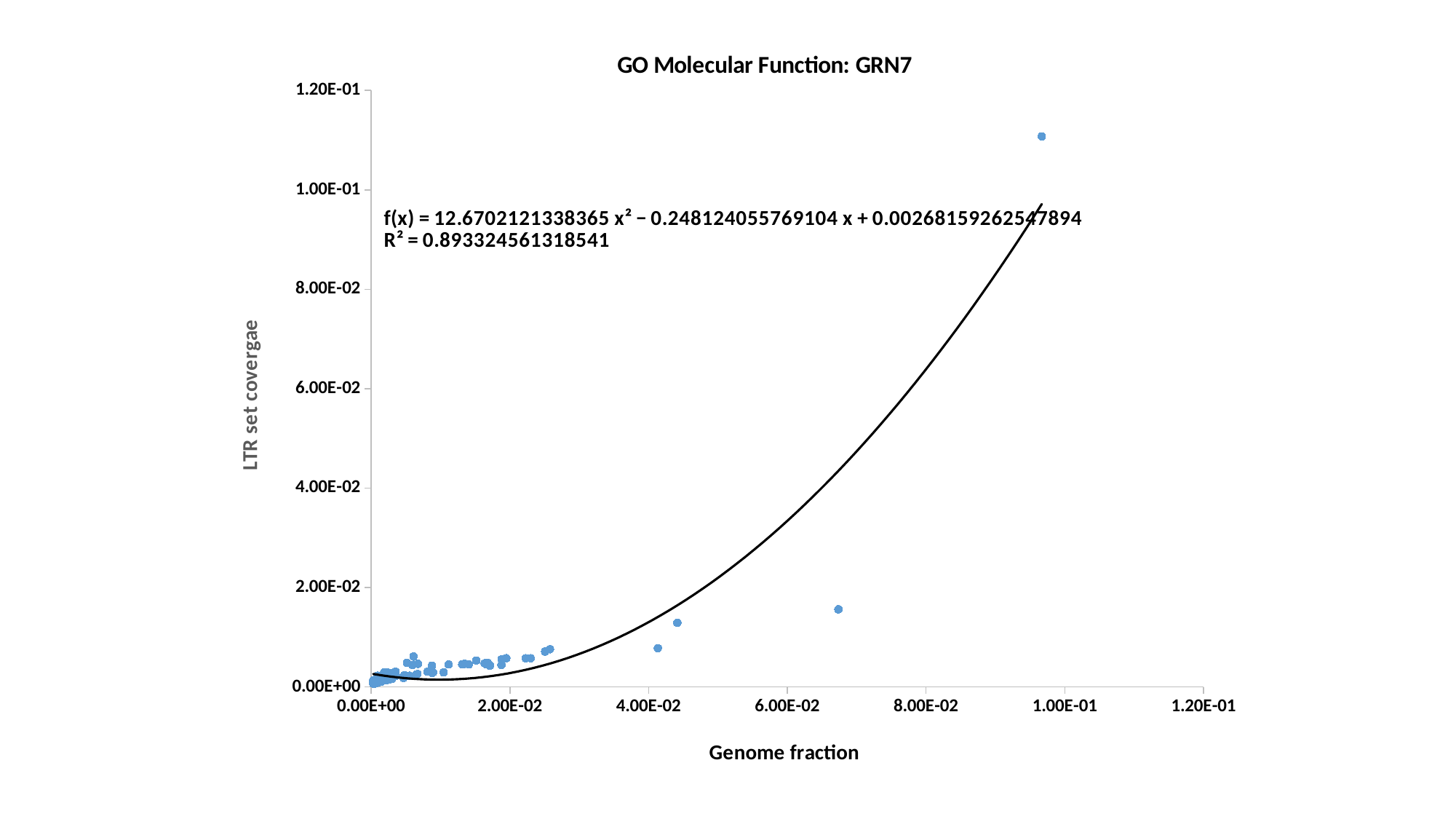

### Chart: GO Molecular Function: GRN7

| Category | LTR fraction |
|---|---|